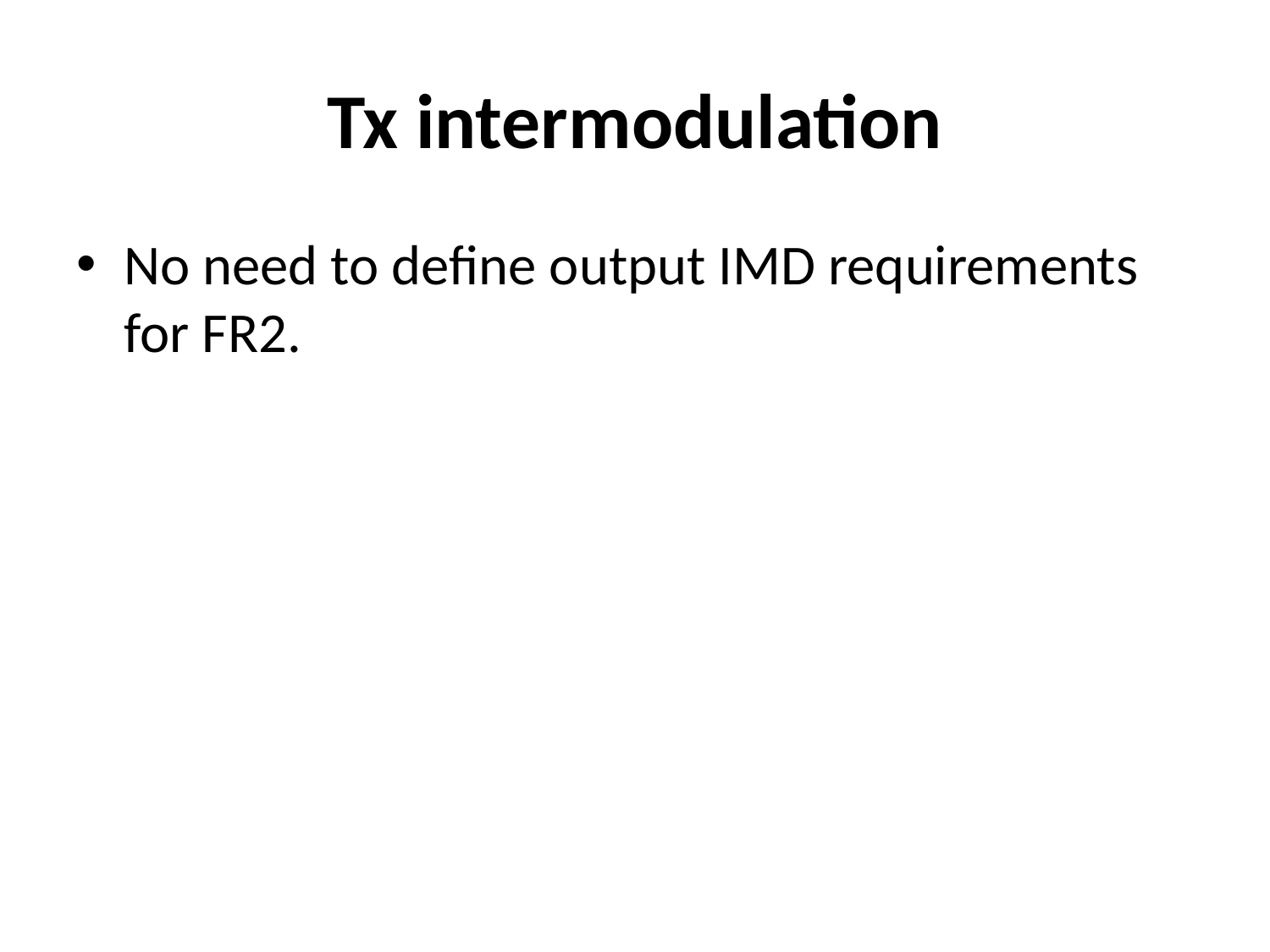

# Tx intermodulation
No need to define output IMD requirements for FR2.